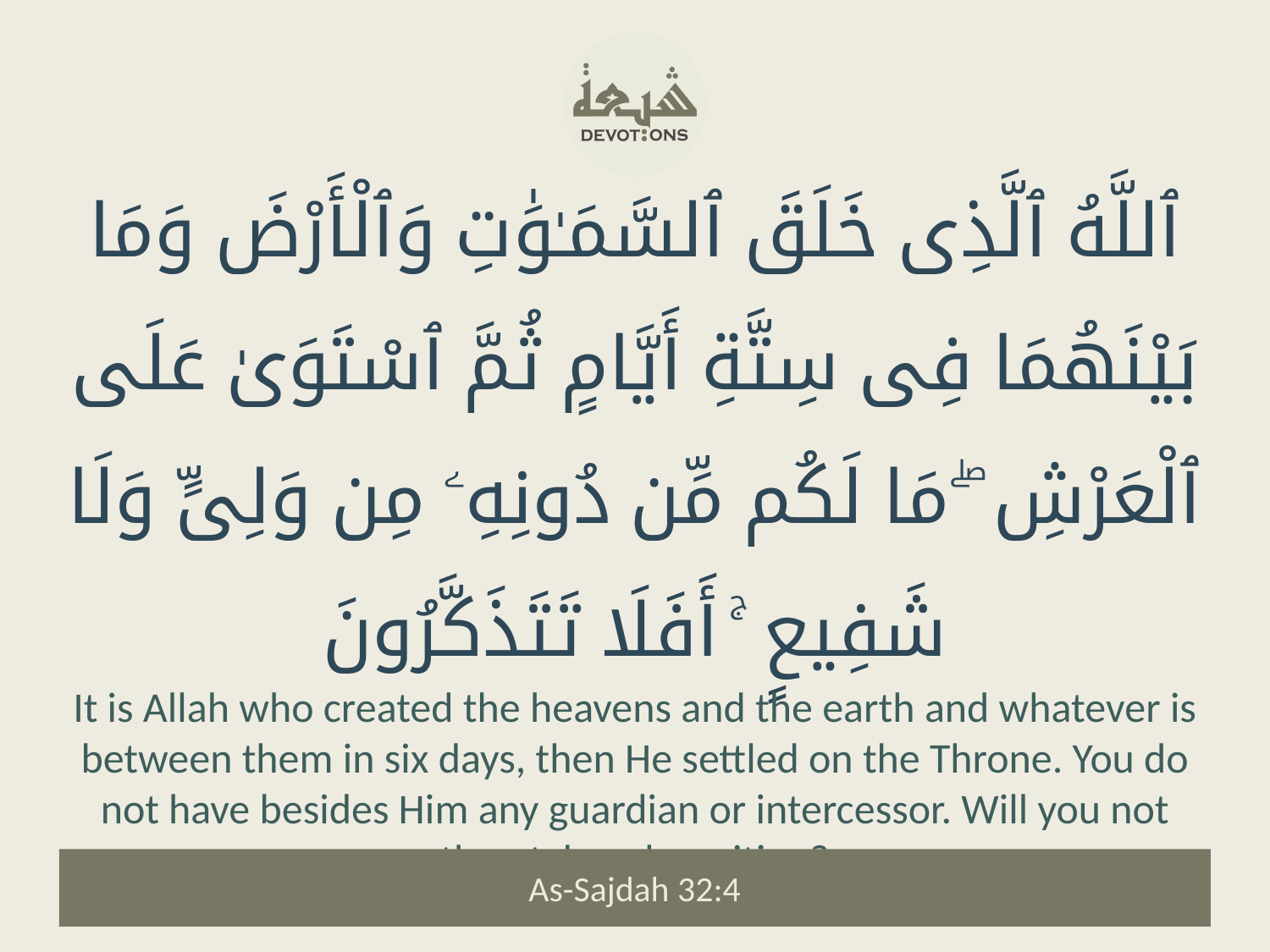

ٱللَّهُ ٱلَّذِى خَلَقَ ٱلسَّمَـٰوَٰتِ وَٱلْأَرْضَ وَمَا بَيْنَهُمَا فِى سِتَّةِ أَيَّامٍ ثُمَّ ٱسْتَوَىٰ عَلَى ٱلْعَرْشِ ۖ مَا لَكُم مِّن دُونِهِۦ مِن وَلِىٍّ وَلَا شَفِيعٍ ۚ أَفَلَا تَتَذَكَّرُونَ
It is Allah who created the heavens and the earth and whatever is between them in six days, then He settled on the Throne. You do not have besides Him any guardian or intercessor. Will you not then take admonition?
As-Sajdah 32:4